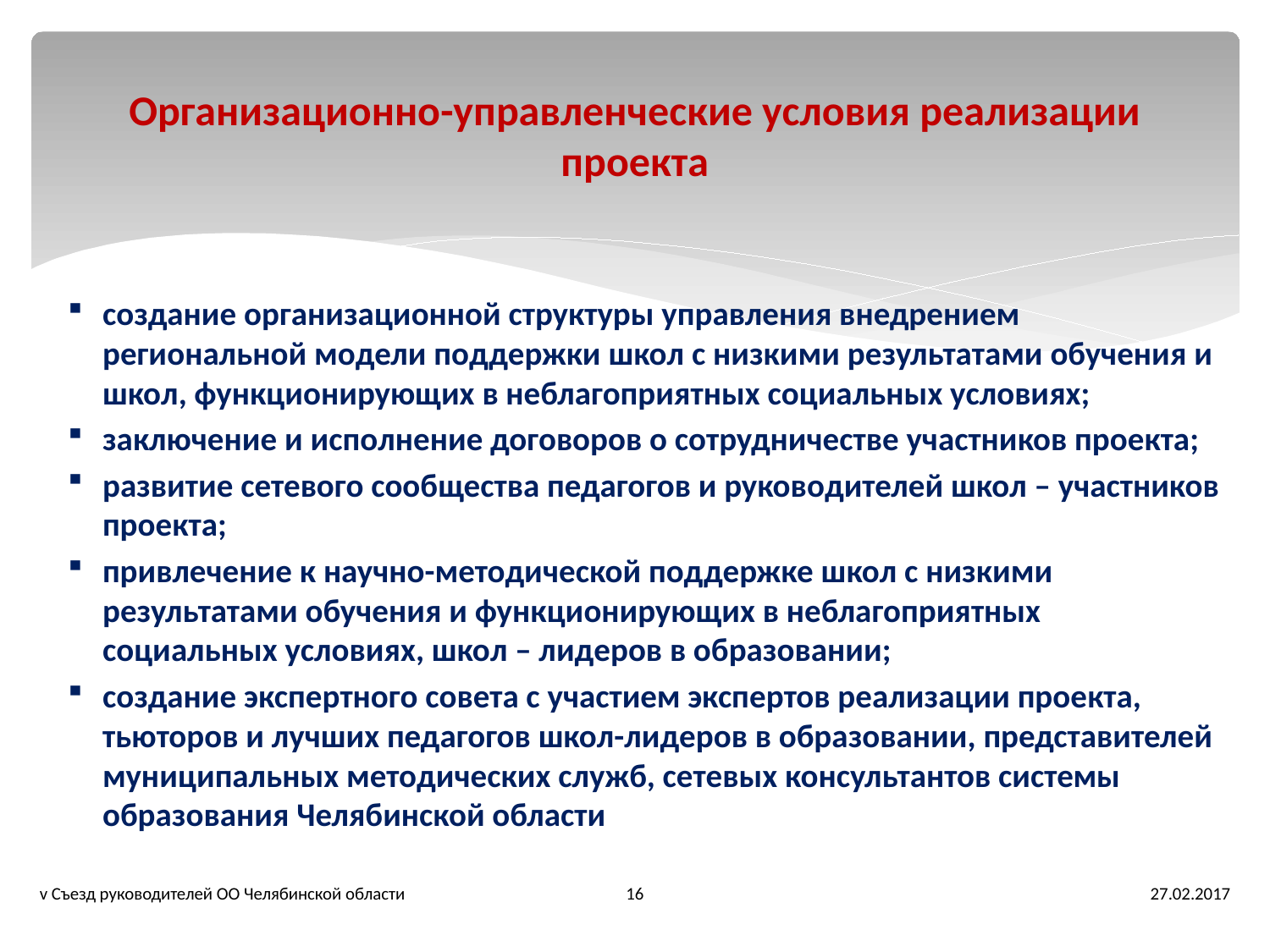

# Организационно-управленческие условия реализации проекта
создание организационной структуры управления внедрением региональной модели поддержки школ с низкими результатами обучения и школ, функционирующих в неблагоприятных социальных условиях;
заключение и исполнение договоров о сотрудничестве участников проекта;
развитие сетевого сообщества педагогов и руководителей школ – участников проекта;
привлечение к научно-методической поддержке школ с низкими результатами обучения и функционирующих в неблагоприятных социальных условиях, школ – лидеров в образовании;
создание экспертного совета с участием экспертов реализации проекта, тьюторов и лучших педагогов школ-лидеров в образовании, представителей муниципальных методических служб, сетевых консультантов системы образования Челябинской области
16
v Съезд руководителей ОО Челябинской области
27.02.2017